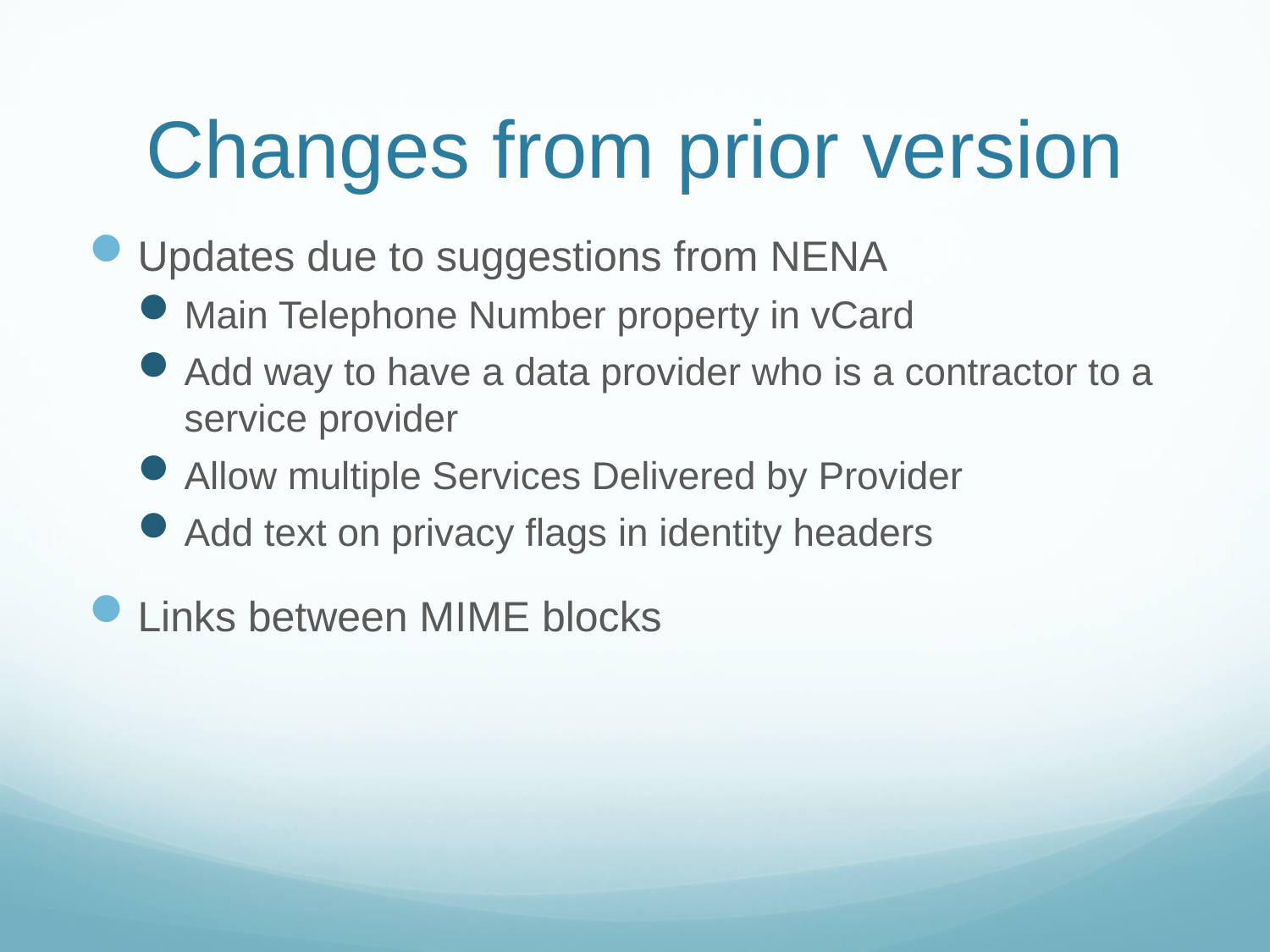

# Changes from prior version
Updates due to suggestions from NENA
Main Telephone Number property in vCard
Add way to have a data provider who is a contractor to a service provider
Allow multiple Services Delivered by Provider
Add text on privacy flags in identity headers
Links between MIME blocks